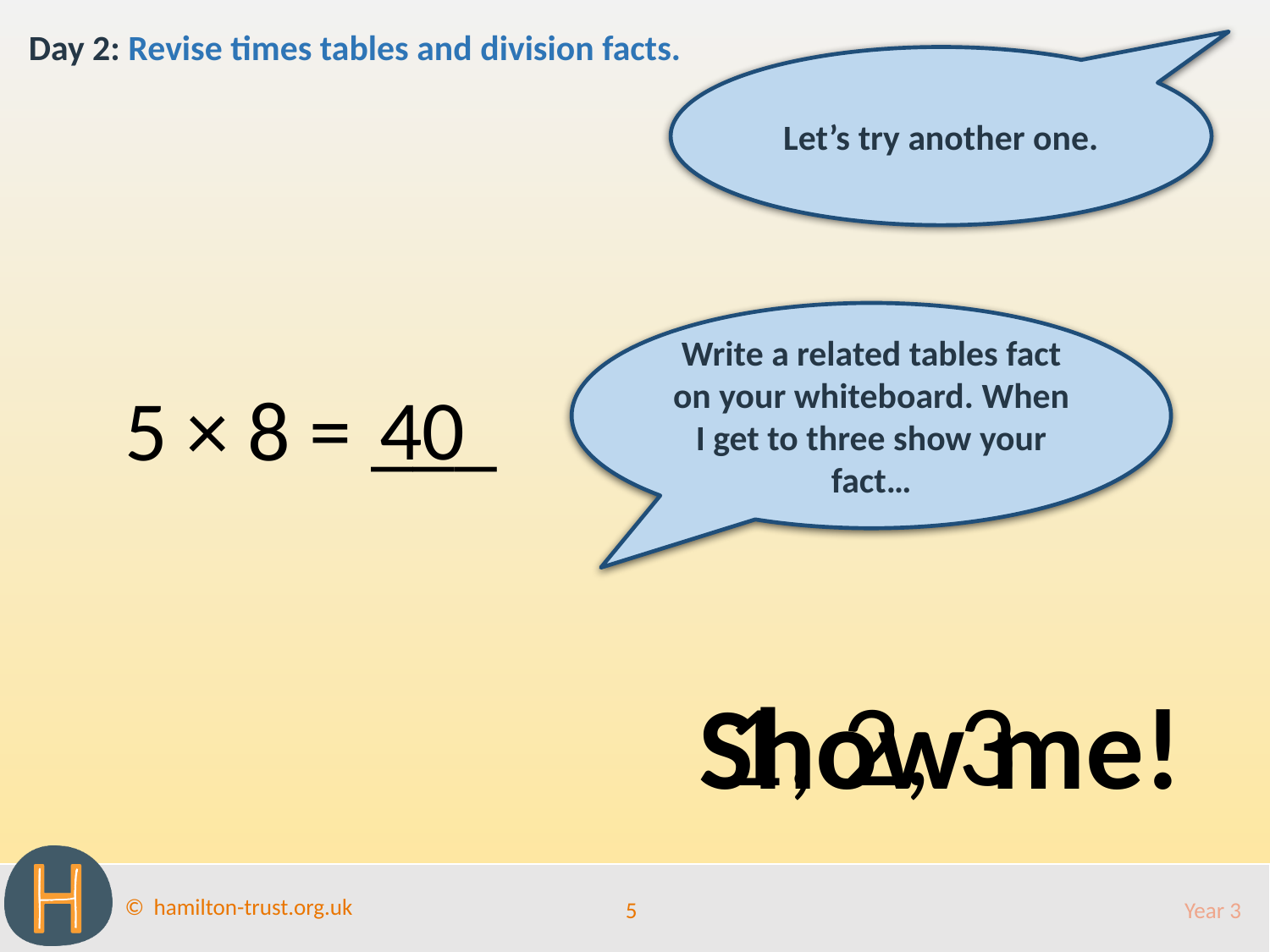

Day 2: Revise times tables and division facts.
Let’s try another one.
Write a related tables fact on your whiteboard. When I get to three show your fact…
40
5 × 8 = ___
1
, 2
, 3
Show me!
5
Year 3